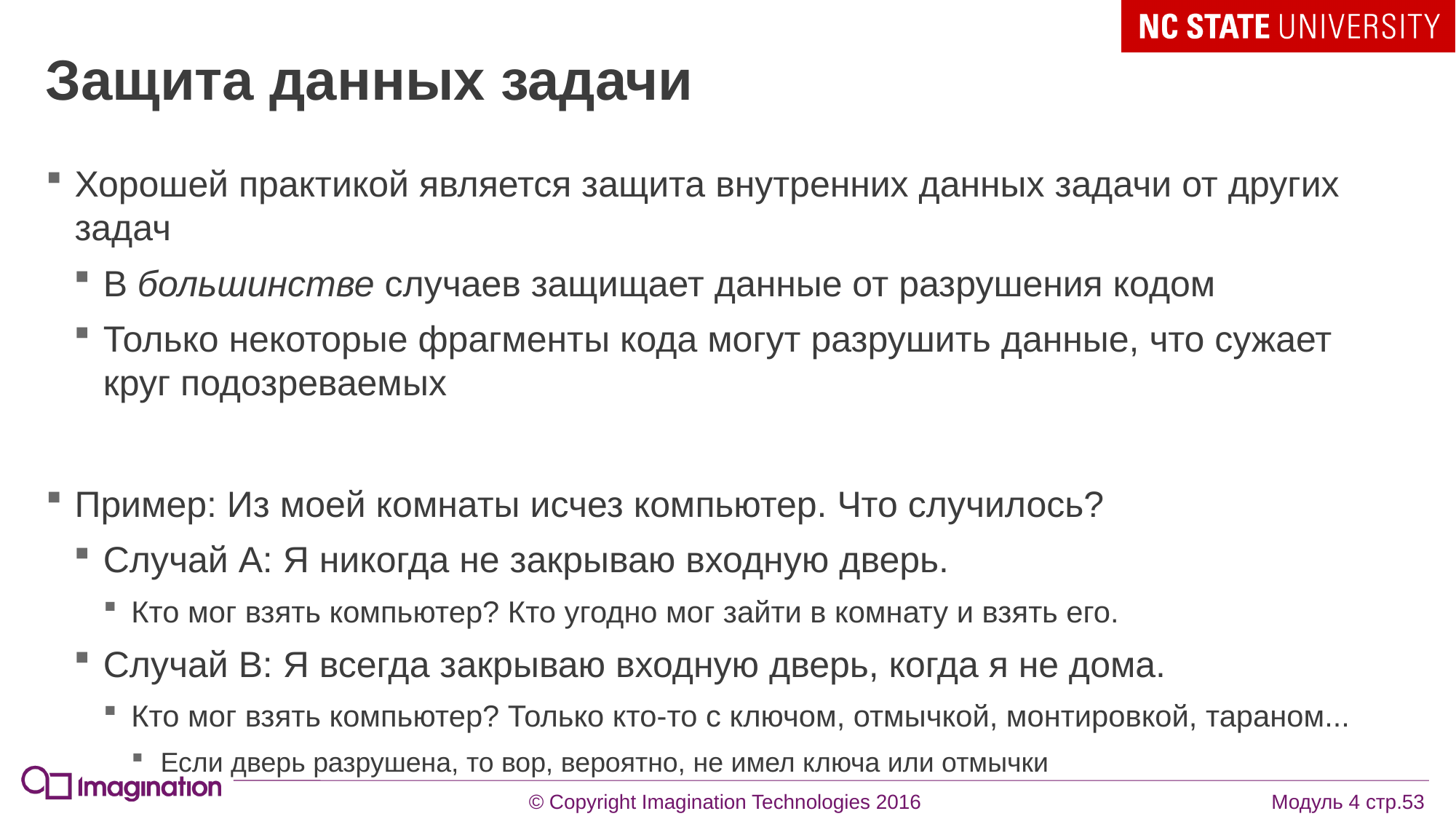

# Защита данных задачи

Хорошей практикой является защита внутренних данных задачи от других задач
В большинстве случаев защищает данные от разрушения кодом
Только некоторые фрагменты кода могут разрушить данные, что сужает круг подозреваемых

Пример: Из моей комнаты исчез компьютер. Что случилось?
Случай A: Я никогда не закрываю входную дверь.
Кто мог взять компьютер? Кто угодно мог зайти в комнату и взять его.
Случай B: Я всегда закрываю входную дверь, когда я не дома.
Кто мог взять компьютер? Только кто-то с ключом, отмычкой, монтировкой, тараном...
Если дверь разрушена, то вор, вероятно, не имел ключа или отмычки